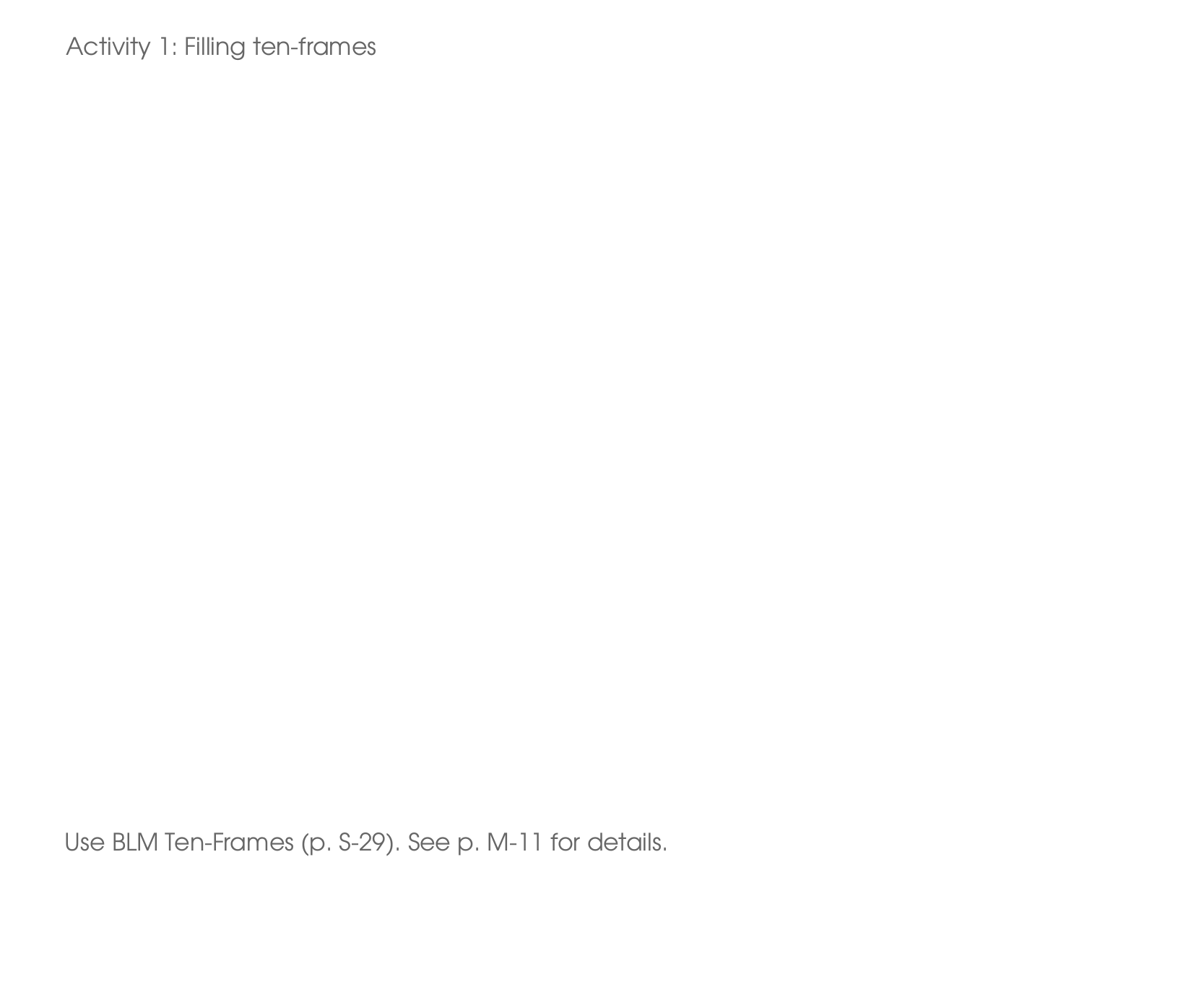

Activity 1: Filling ten-frames
Use BLM Ten-Frames (p. S-29). See p. M-11 for details.